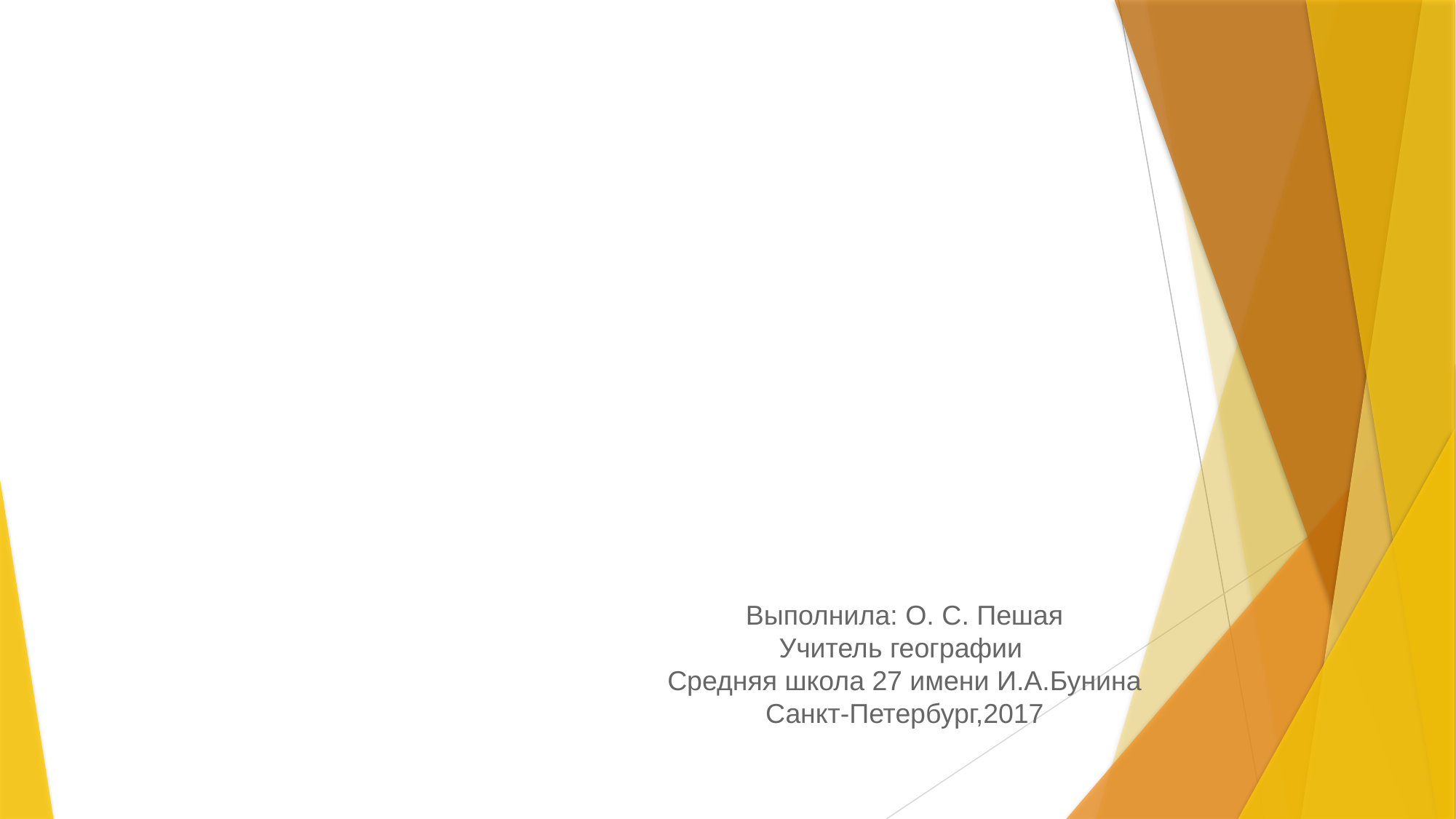

#

Выполнила: О. С. Пешая
Учитель географии
Средняя школа 27 имени И.А.Бунина Санкт-Петербург,2017